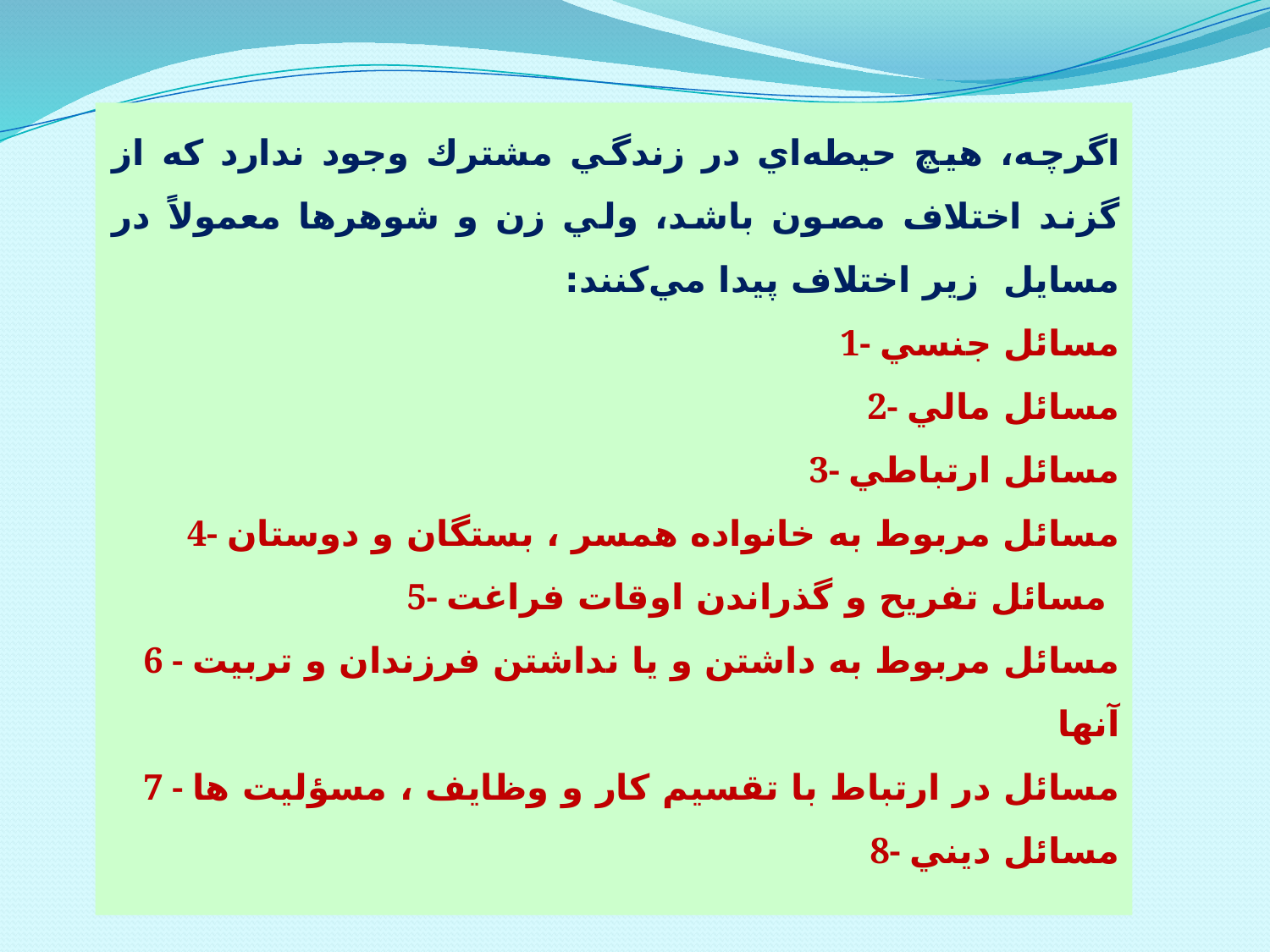

اگرچه، هيچ حيطه‌اي در زندگي مشترك وجود ندارد كه از گزند اختلاف مصون باشد، ولي زن و شوهرها معمولاً در مسایل  زیر اختلاف پيدا مي‌كنند:
1- مسائل جنسي
2- مسائل مالي
3- مسائل ارتباطي
4- مسائل مربوط به خانواده همسر ، بستگان و دوستان
5- مسائل تفريح و گذراندن اوقات فراغت
6 - مسائل مربوط به داشتن و یا نداشتن فرزندان و تربیت آنها
7 - مسائل در ارتباط با تقسيم كار و وظایف ، مسؤلیت ها
8- مسائل ديني